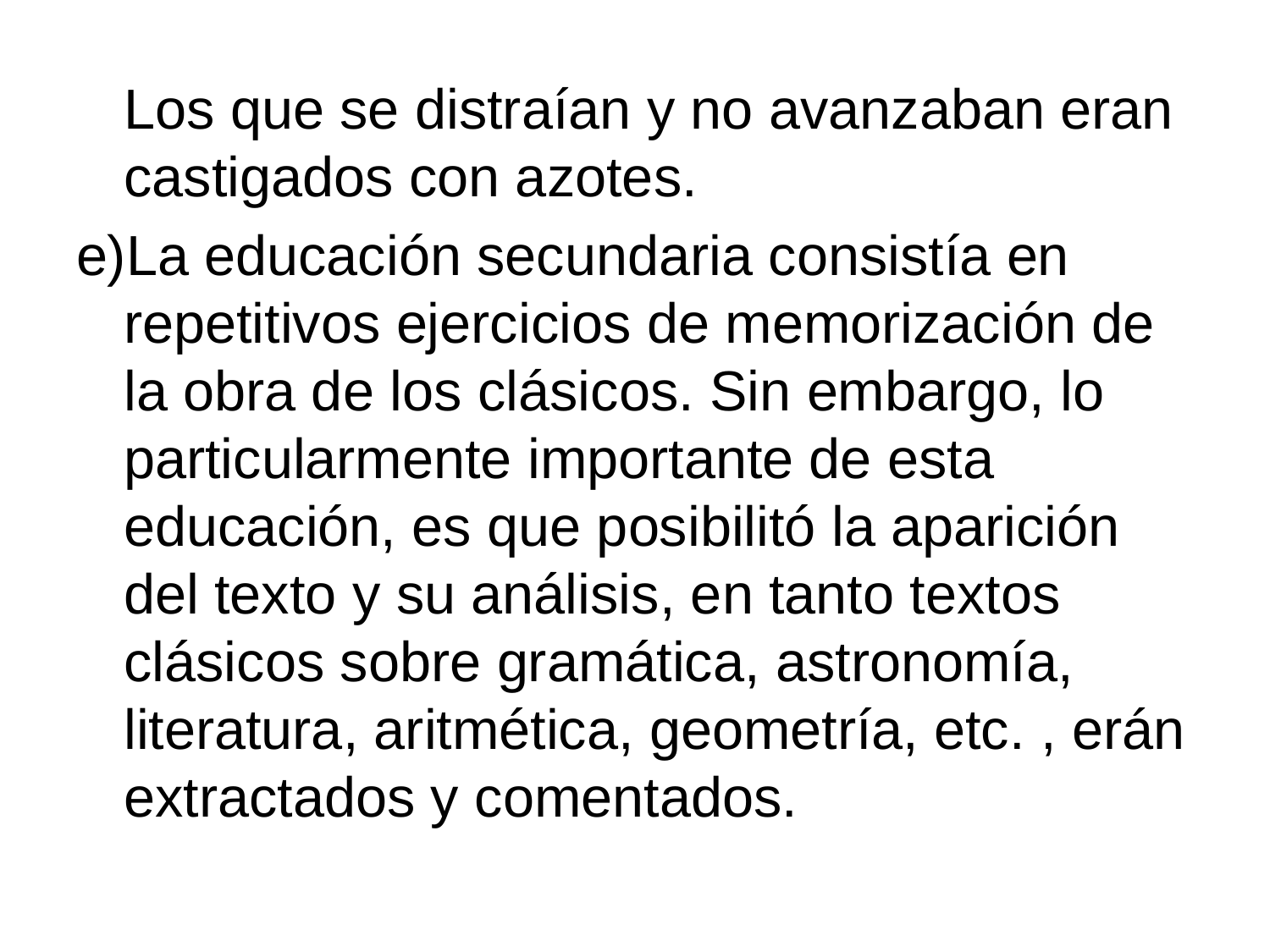

Los que se distraían y no avanzaban eran castigados con azotes.
e)La educación secundaria consistía en repetitivos ejercicios de memorización de la obra de los clásicos. Sin embargo, lo particularmente importante de esta educación, es que posibilitó la aparición del texto y su análisis, en tanto textos clásicos sobre gramática, astronomía, literatura, aritmética, geometría, etc. , erán extractados y comentados.